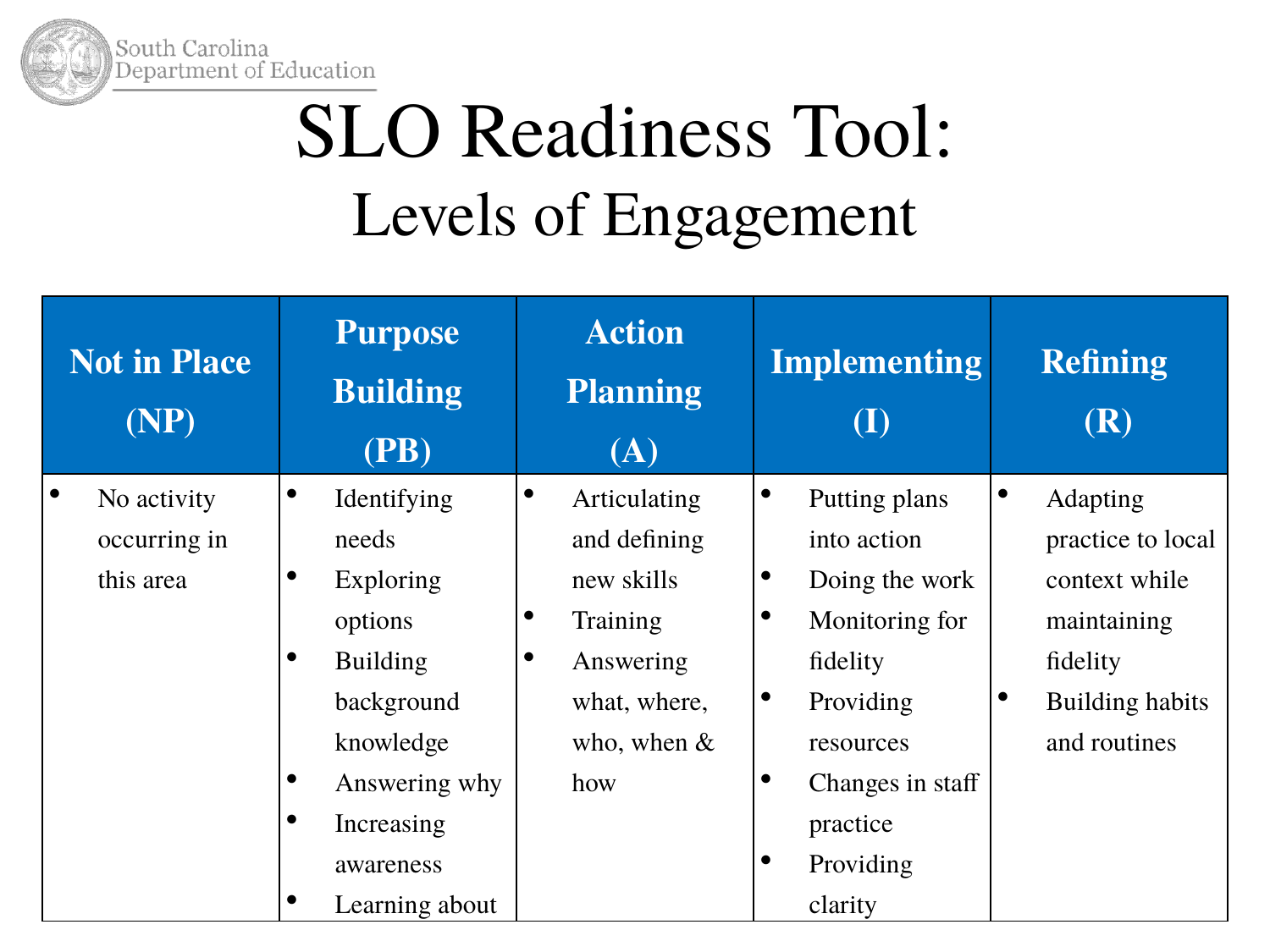

# SLO Readiness Tool: Levels of Engagement
| Not in Place (NP) | Purpose Building (PB) | Action Planning (A) | Implementing (I) | Refining (R) |
| --- | --- | --- | --- | --- |
| No activity occurring in this area | Identifying needs Exploring options Building background knowledge Answering why Increasing awareness Learning about | Articulating and defining new skills Training Answering what, where, who, when & how | Putting plans into action Doing the work Monitoring for fidelity Providing resources Changes in staff practice Providing clarity | Adapting practice to local context while maintaining fidelity Building habits and routines |